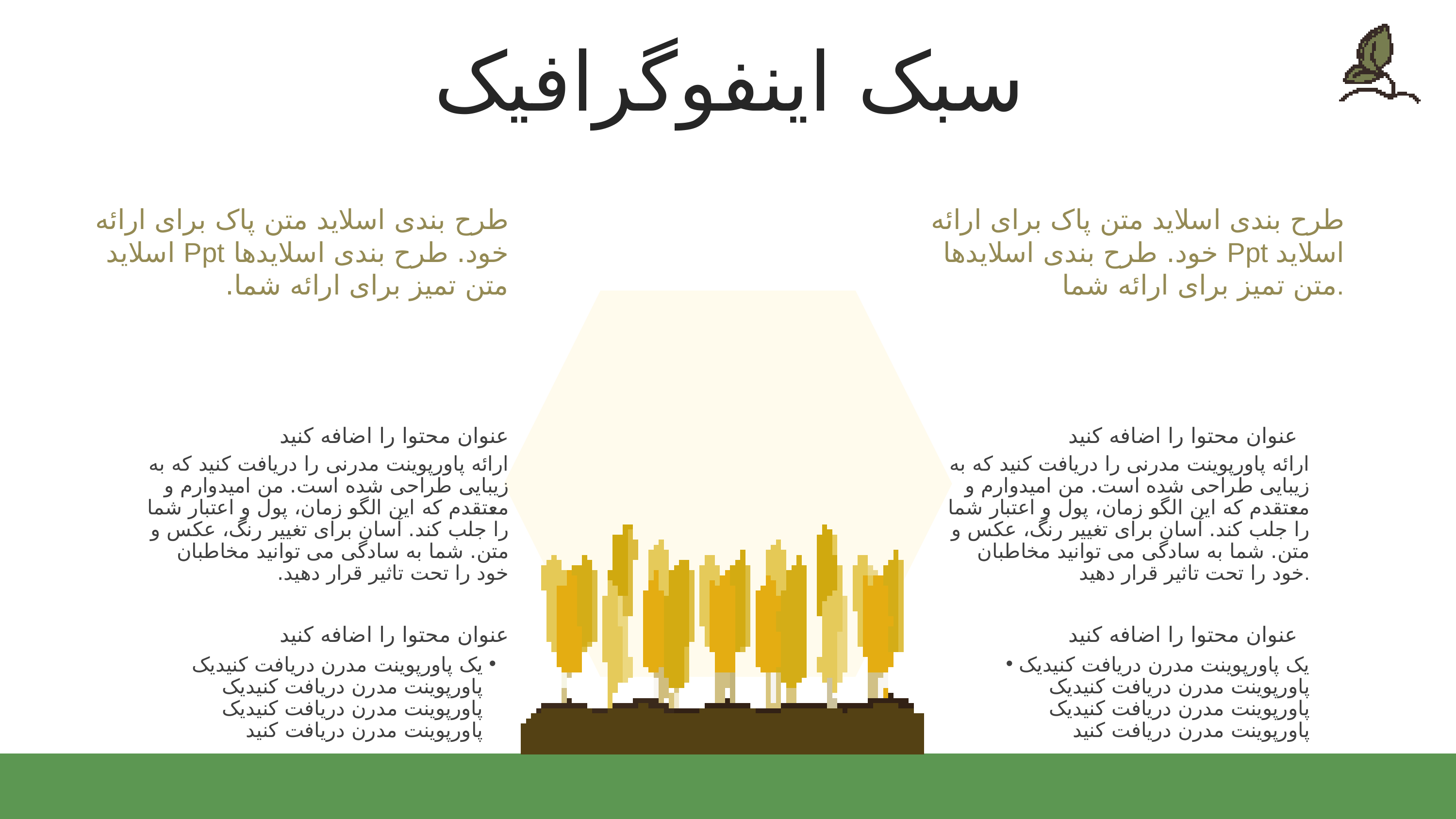

سبک اینفوگرافیک
طرح بندی اسلاید متن پاک برای ارائه خود. طرح بندی اسلایدها Ppt اسلاید متن تمیز برای ارائه شما.
طرح بندی اسلاید متن پاک برای ارائه خود. طرح بندی اسلایدها Ppt اسلاید متن تمیز برای ارائه شما.

عنوان محتوا را اضافه کنید
عنوان محتوا را اضافه کنید

ارائه پاورپوینت مدرنی را دریافت کنید که به زیبایی طراحی شده است. من امیدوارم و معتقدم که این الگو زمان، پول و اعتبار شما را جلب کند. آسان برای تغییر رنگ، عکس و متن. شما به سادگی می توانید مخاطبان خود را تحت تاثیر قرار دهید.
ارائه پاورپوینت مدرنی را دریافت کنید که به زیبایی طراحی شده است. من امیدوارم و معتقدم که این الگو زمان، پول و اعتبار شما را جلب کند. آسان برای تغییر رنگ، عکس و متن. شما به سادگی می توانید مخاطبان خود را تحت تاثیر قرار دهید.

عنوان محتوا را اضافه کنید
عنوان محتوا را اضافه کنید
یک پاورپوینت مدرن دریافت کنیدیک پاورپوینت مدرن دریافت کنیدیک پاورپوینت مدرن دریافت کنیدیک پاورپوینت مدرن دریافت کنید
یک پاورپوینت مدرن دریافت کنیدیک پاورپوینت مدرن دریافت کنیدیک پاورپوینت مدرن دریافت کنیدیک پاورپوینت مدرن دریافت کنید